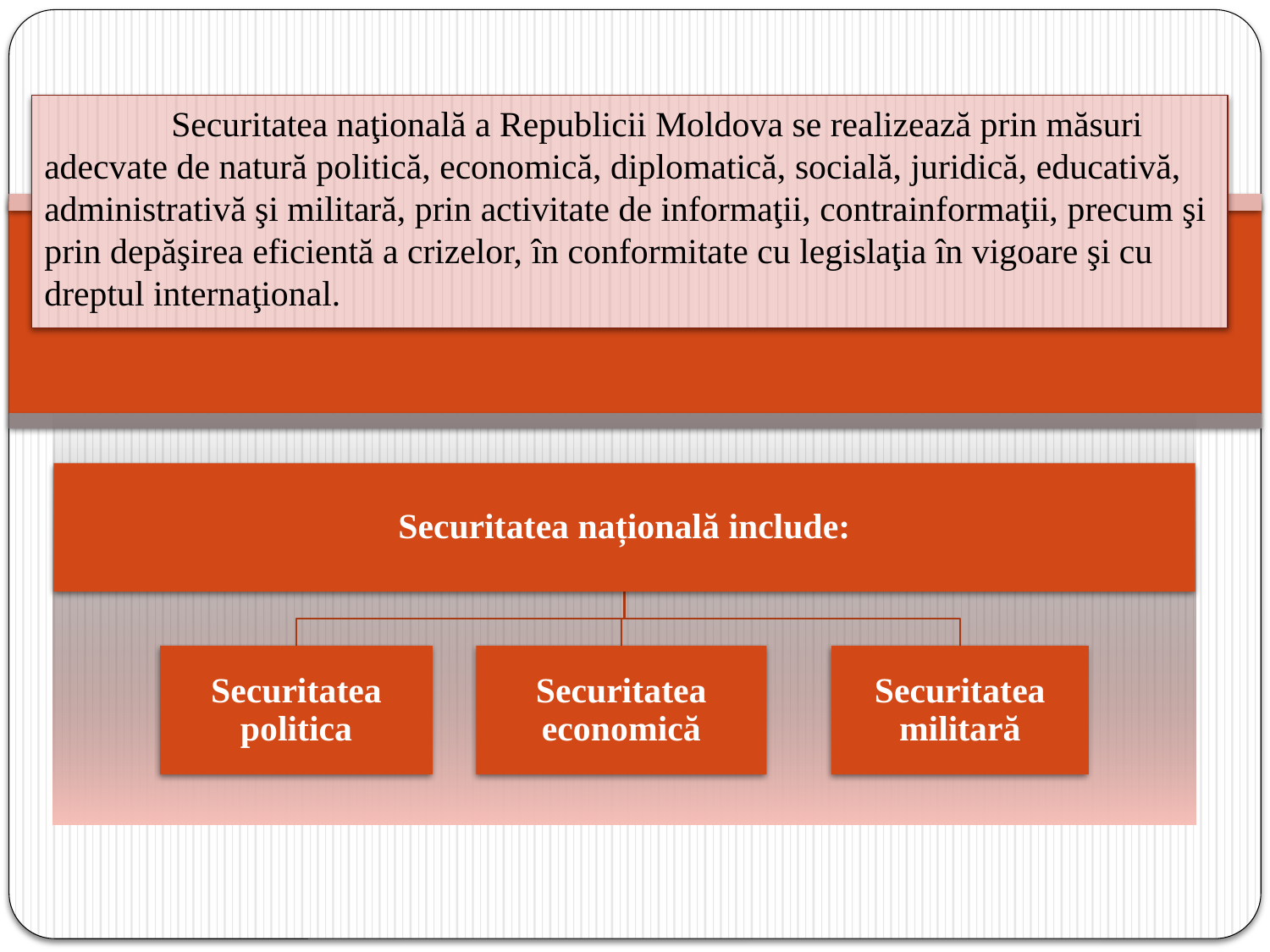

Securitatea naţională a Republicii Moldova se realizează prin măsuri adecvate de natură politică, economică, diplomatică, socială, juridică, educativă, administrativă şi militară, prin activitate de informaţii, contrainformaţii, precum şi prin depăşirea eficientă a crizelor, în conformitate cu legislaţia în vigoare şi cu dreptul internaţional.

Securitatea națională include:
Securitatea politica
Securitatea economică
Securitatea militară